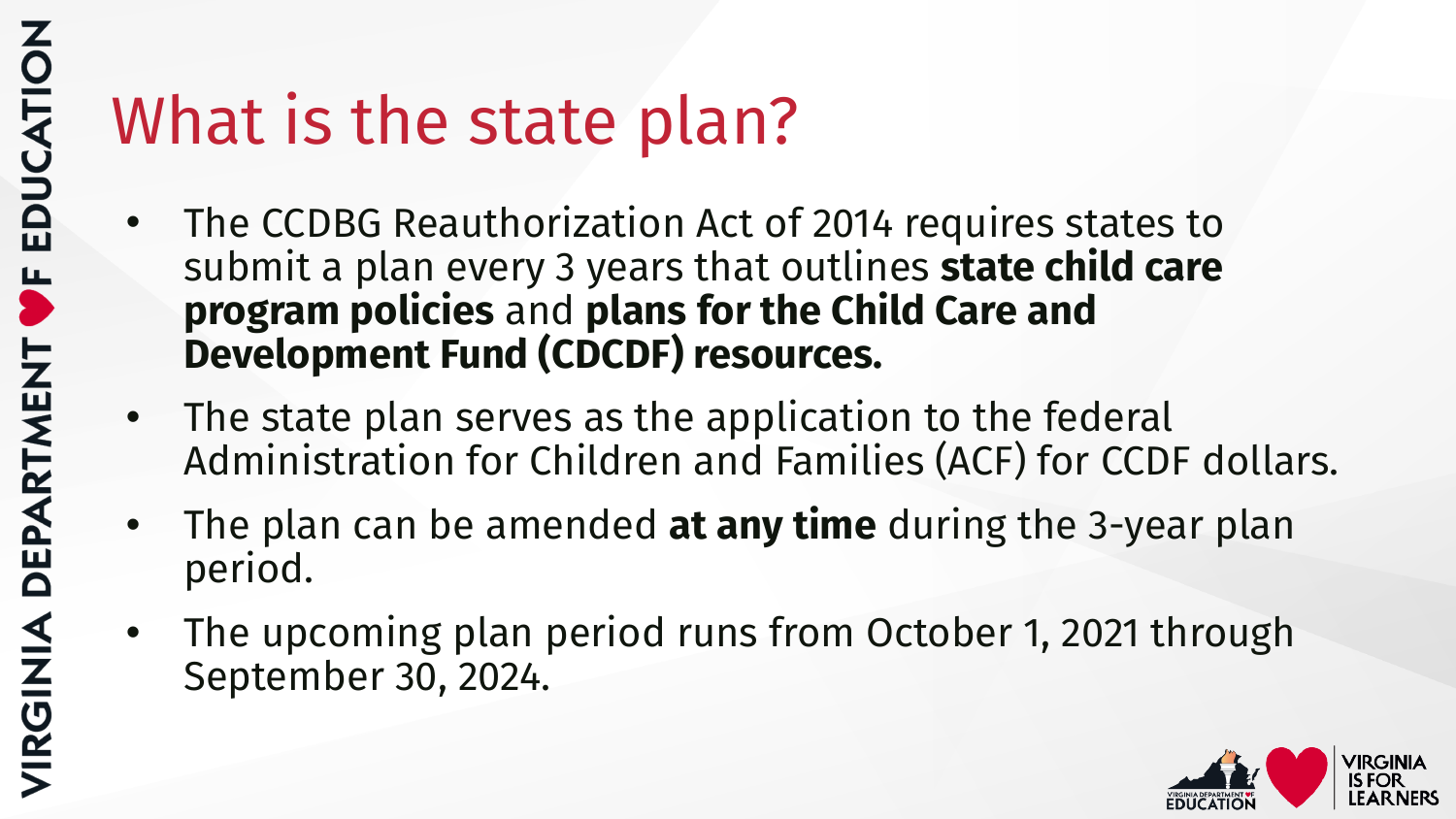

# What is the state plan?
The CCDBG Reauthorization Act of 2014 requires states to submit a plan every 3 years that outlines state child care program policies and plans for the Child Care and Development Fund (CDCDF) resources.
The state plan serves as the application to the federal Administration for Children and Families (ACF) for CCDF dollars.
The plan can be amended at any time during the 3-year plan period.
The upcoming plan period runs from October 1, 2021 through September 30, 2024.